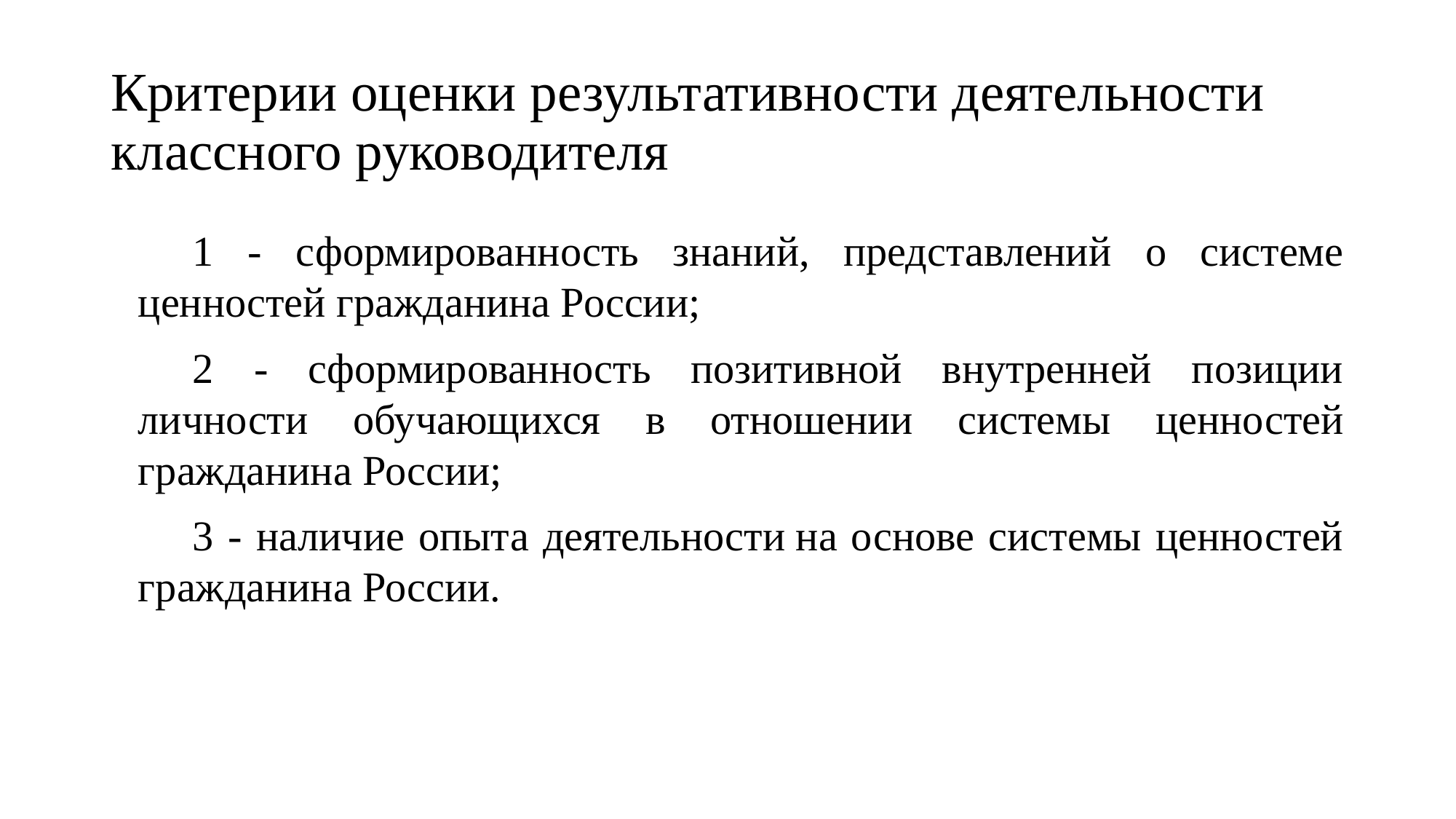

# Критерии оценки результативности деятельности классного руководителя
1 - сформированность знаний, представлений о системе ценностей гражданина России;
2 - сформированность позитивной внутренней позиции личности обучающихся в отношении системы ценностей гражданина России;
3 - наличие опыта деятельности на основе системы ценностей гражданина России.